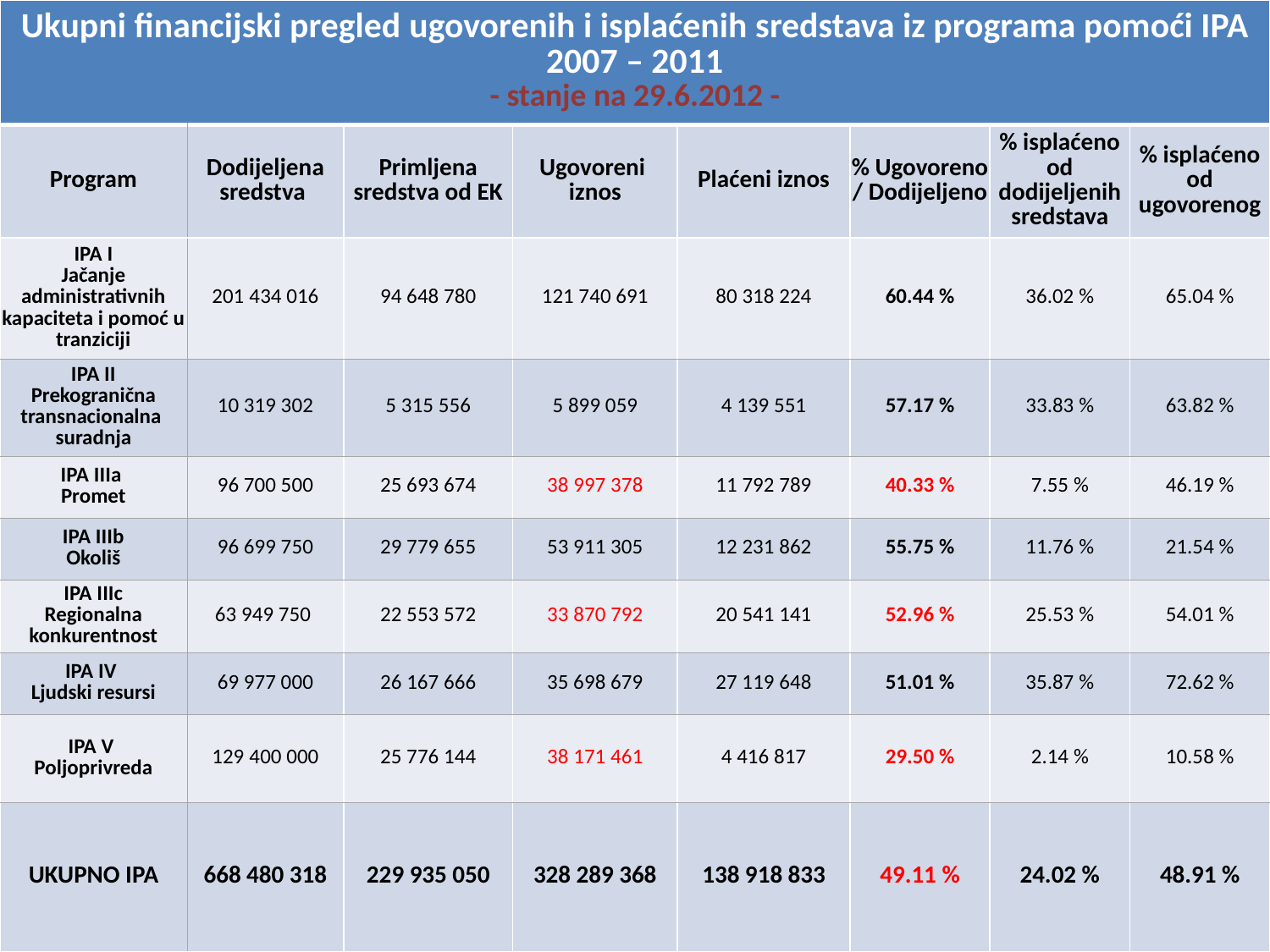

| Ukupni financijski pregled ugovorenih i isplaćenih sredstava iz programa pomoći IPA 2007 – 2011 - stanje na 29.6.2012 - |  |  |  |  |  |  |  |
| --- | --- | --- | --- | --- | --- | --- | --- |
| Program | Dodijeljena sredstva | Primljena sredstva od EK | Ugovoreni iznos | Plaćeni iznos | % Ugovoreno / Dodijeljeno | % isplaćeno od dodijeljenih sredstava | % isplaćeno od ugovorenog |
| IPA I Jačanje administrativnih kapaciteta i pomoć u tranziciji | 201 434 016 | 94 648 780 | 121 740 691 | 80 318 224 | 60.44 % | 36.02 % | 65.04 % |
| IPA II Prekogranična transnacionalna suradnja | 10 319 302 | 5 315 556 | 5 899 059 | 4 139 551 | 57.17 % | 33.83 % | 63.82 % |
| IPA IIIa Promet | 96 700 500 | 25 693 674 | 38 997 378 | 11 792 789 | 40.33 % | 7.55 % | 46.19 % |
| IPA IIIb Okoliš | 96 699 750 | 29 779 655 | 53 911 305 | 12 231 862 | 55.75 % | 11.76 % | 21.54 % |
| IPA IIIc Regionalna konkurentnost | 63 949 750 | 22 553 572 | 33 870 792 | 20 541 141 | 52.96 % | 25.53 % | 54.01 % |
| IPA IV Ljudski resursi | 69 977 000 | 26 167 666 | 35 698 679 | 27 119 648 | 51.01 % | 35.87 % | 72.62 % |
| IPA V Poljoprivreda | 129 400 000 | 25 776 144 | 38 171 461 | 4 416 817 | 29.50 % | 2.14 % | 10.58 % |
| UKUPNO IPA | 668 480 318 | 229 935 050 | 328 289 368 | 138 918 833 | 49.11 % | 24.02 % | 48.91 % |